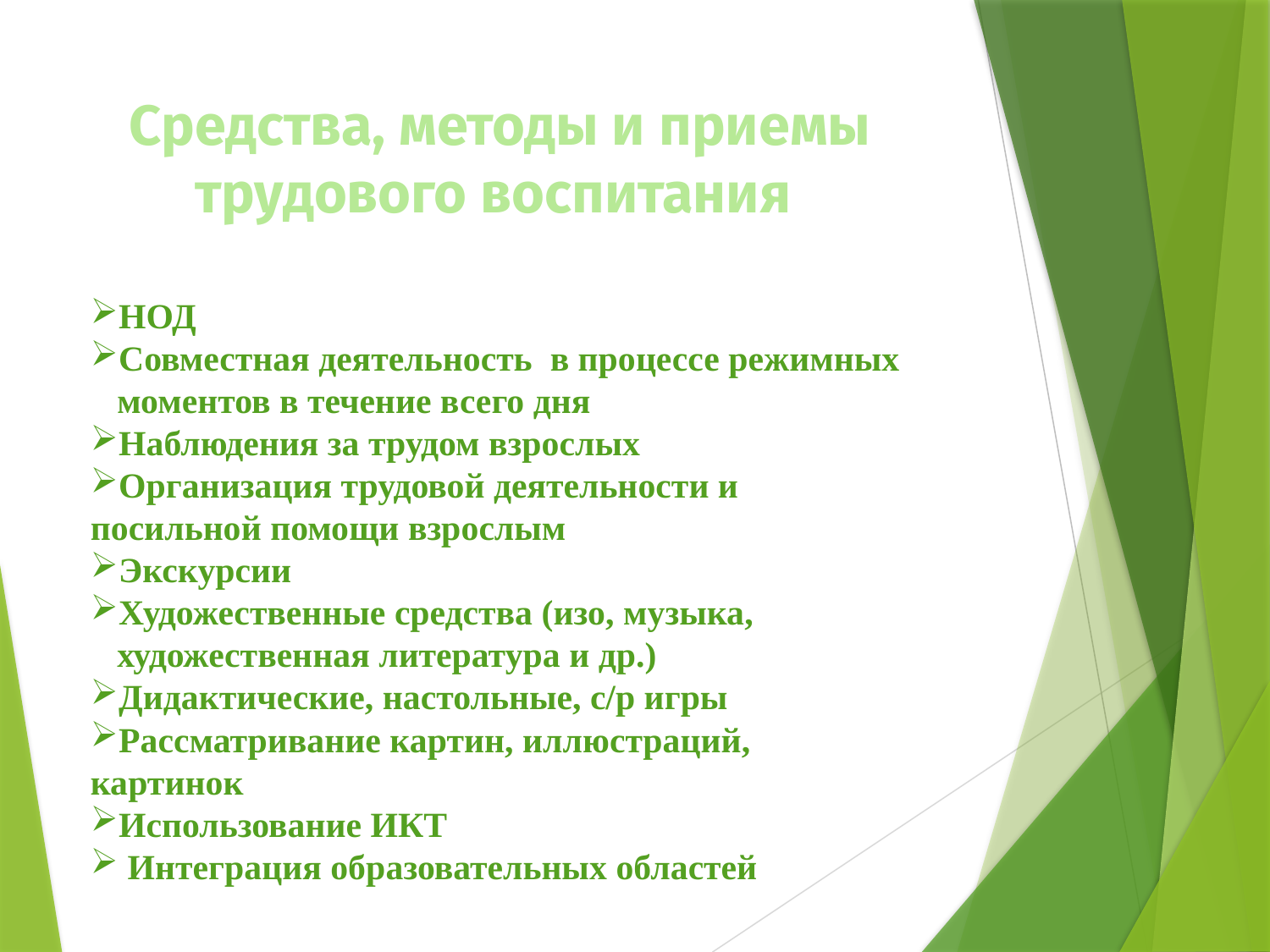

Средства, методы и приемы трудового воспитания

НОД
Совместная деятельность  в процессе режимных
   моментов в течение всего дня
Наблюдения за трудом взрослых
Организация трудовой деятельности и посильной помощи взрослым
Экскурсии
Художественные средства (изо, музыка,
   художественная литература и др.)
Дидактические, настольные, с/р игры
Рассматривание картин, иллюстраций, картинок
Использование ИКТ
 Интеграция образовательных областей